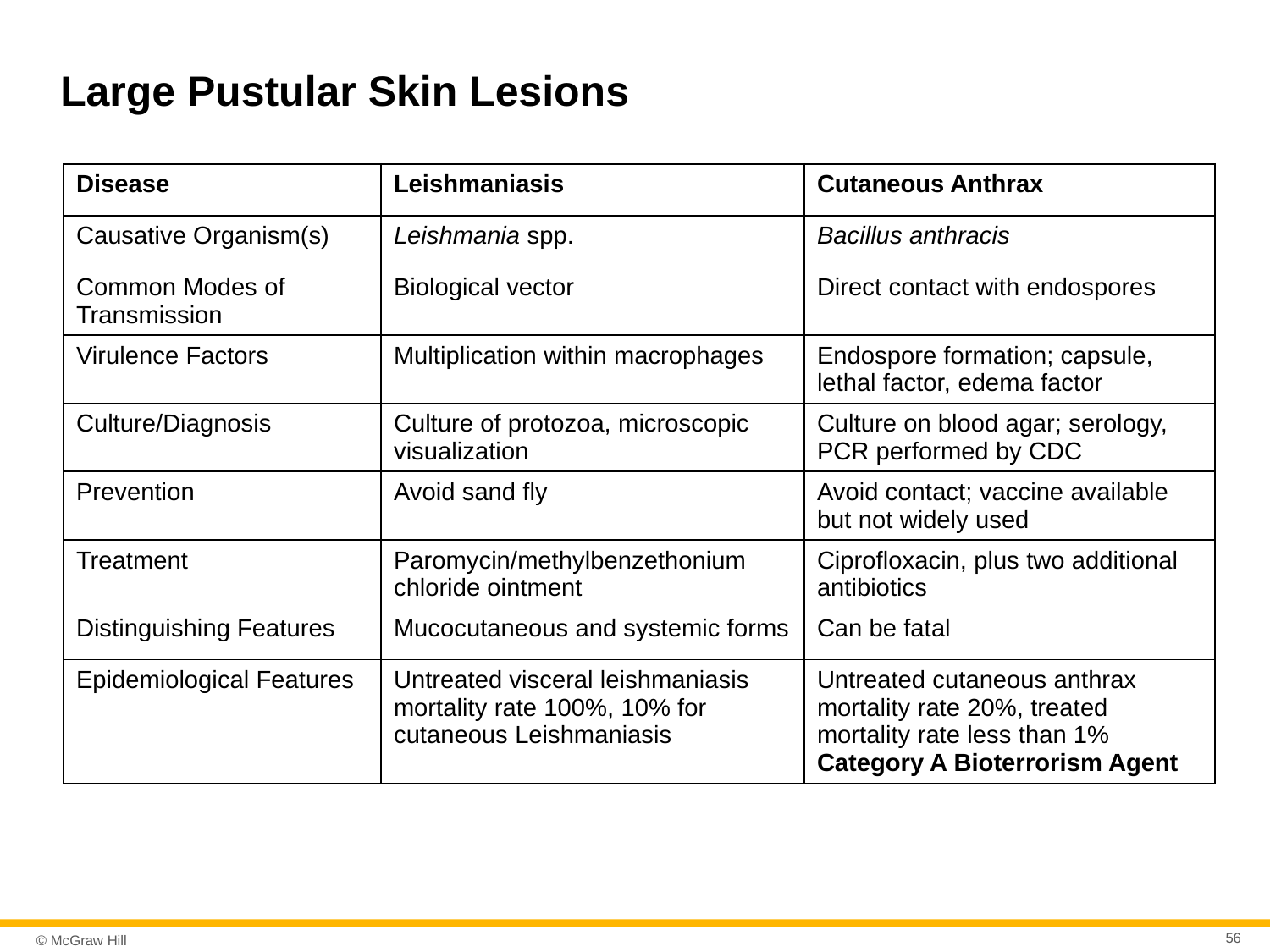

# Large Pustular Skin Lesions
| Disease | Leishmaniasis | Cutaneous Anthrax |
| --- | --- | --- |
| Causative Organism(s) | Leishmania spp. | Bacillus anthracis |
| Common Modes of Transmission | Biological vector | Direct contact with endospores |
| Virulence Factors | Multiplication within macrophages | Endospore formation; capsule, lethal factor, edema factor |
| Culture/Diagnosis | Culture of protozoa, microscopic visualization | Culture on blood agar; serology, PCR performed by CDC |
| Prevention | Avoid sand fly | Avoid contact; vaccine available but not widely used |
| Treatment | Paromycin/methylbenzethonium chloride ointment | Ciprofloxacin, plus two additional antibiotics |
| Distinguishing Features | Mucocutaneous and systemic forms | Can be fatal |
| Epidemiological Features | Untreated visceral leishmaniasis mortality rate 100%, 10% for cutaneous Leishmaniasis | Untreated cutaneous anthrax mortality rate 20%, treated mortality rate less than 1% Category A Bioterrorism Agent |